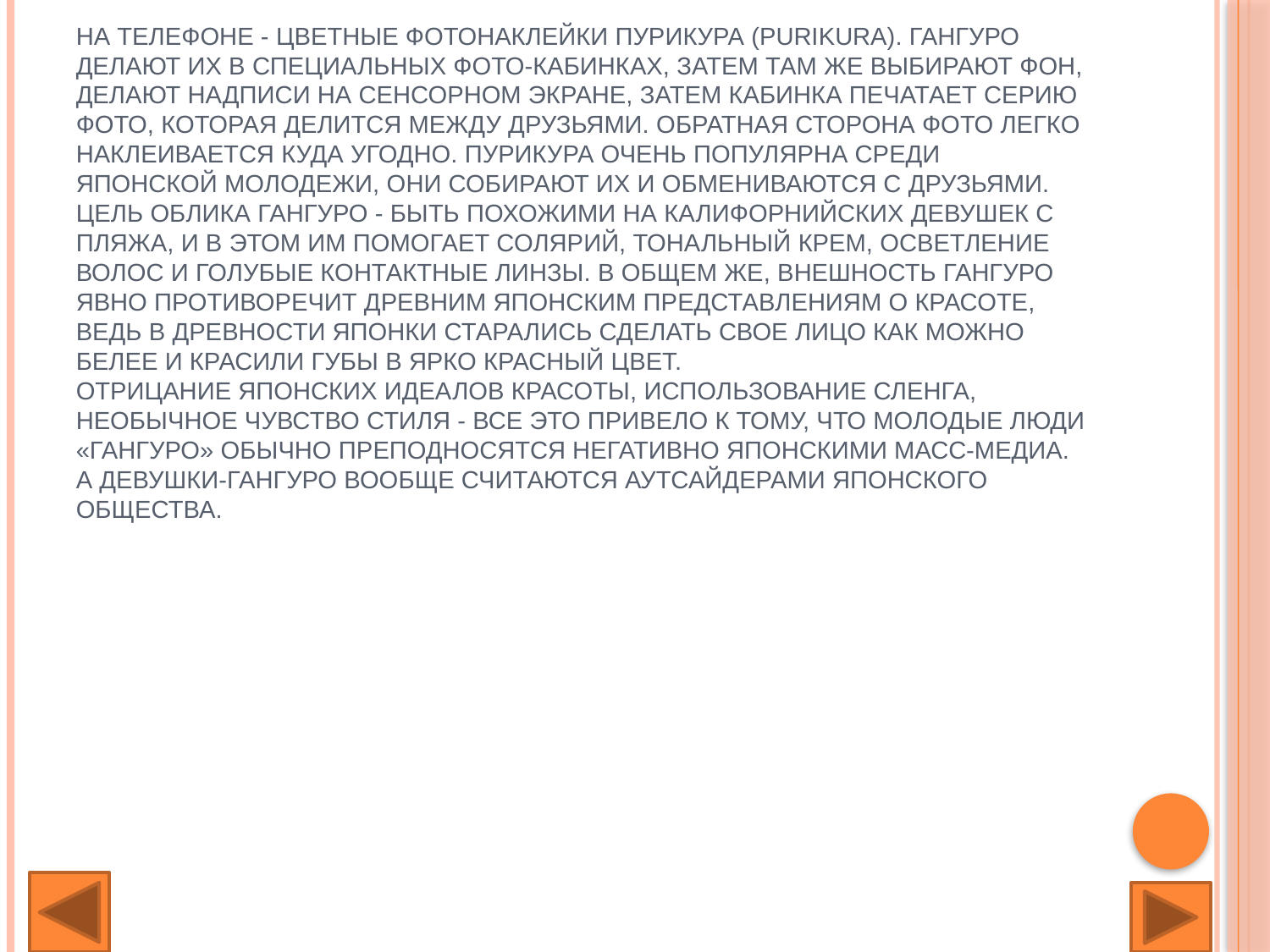

# На телефоне - цветные фотонаклейки пурикура (purikura). Гангуро делают их в специальных фото-кабинках, затем там же выбирают фон, делают надписи на сенсорном экране, затем кабинка печатает серию фото, которая делится между друзьями. Обратная сторона фото легко наклеивается куда угодно. Пурикура очень популярна среди японской молодежи, они собирают их и обмениваются с друзьями. Цель облика гангуро - быть похожими на калифорнийских девушек с пляжа, и в этом им помогает солярий, тональный крем, осветление волос и голубые контактные линзы. В общем же, внешность гангуро явно противоречит древним японским представлениям о красоте, ведь в древности японки старались сделать свое лицо как можно белее и красили губы в ярко красный цвет.  Отрицание японских идеалов красоты, использование сленга, необычное чувство стиля - все это привело к тому, что молодые люди «гангуро» обычно преподносятся негативно японскими масс-медиа. А девушки-гангуро вообще считаются аутсайдерами японского общества.